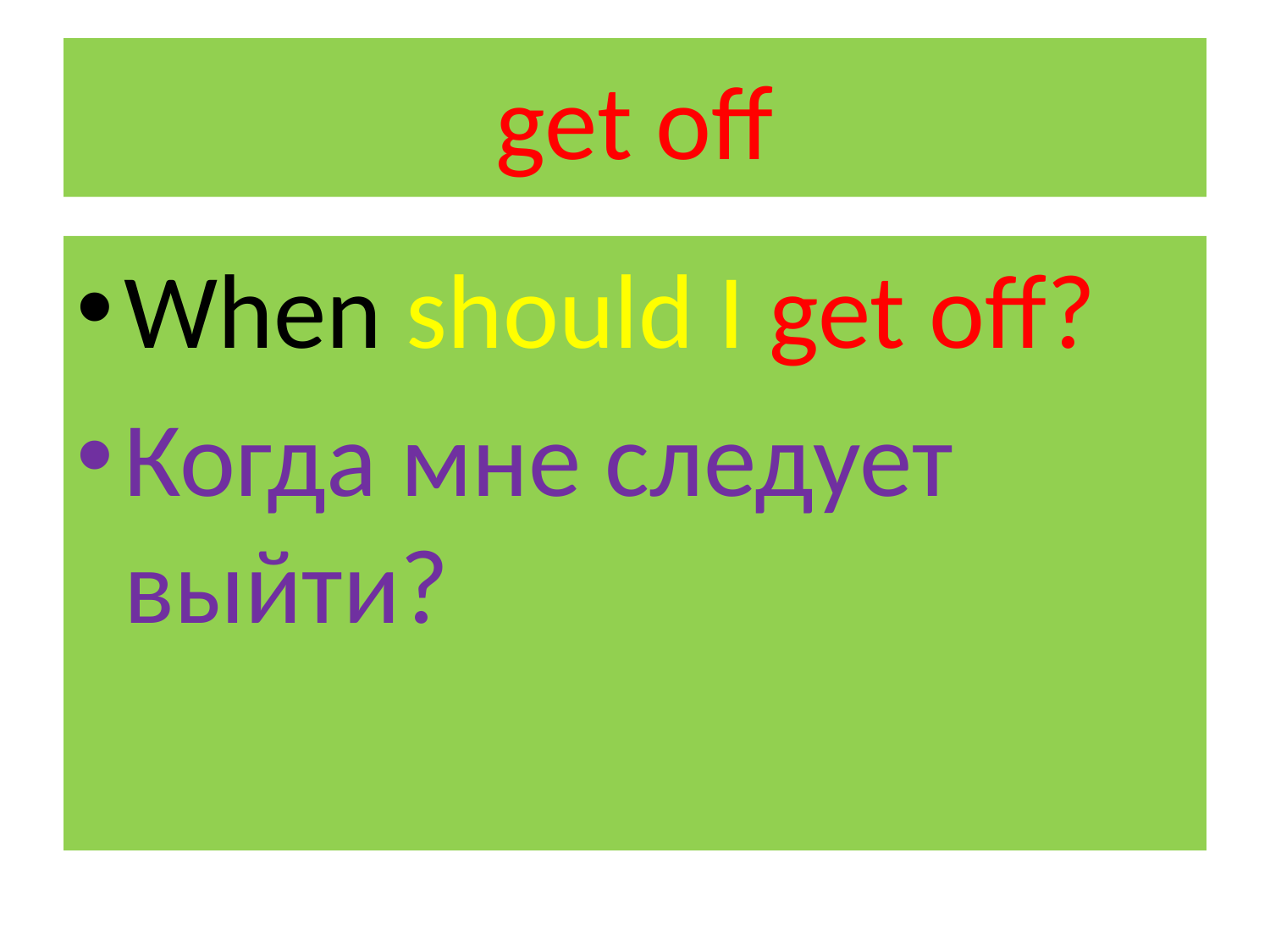

# get off
When should I get off?
Когда мне следует выйти?